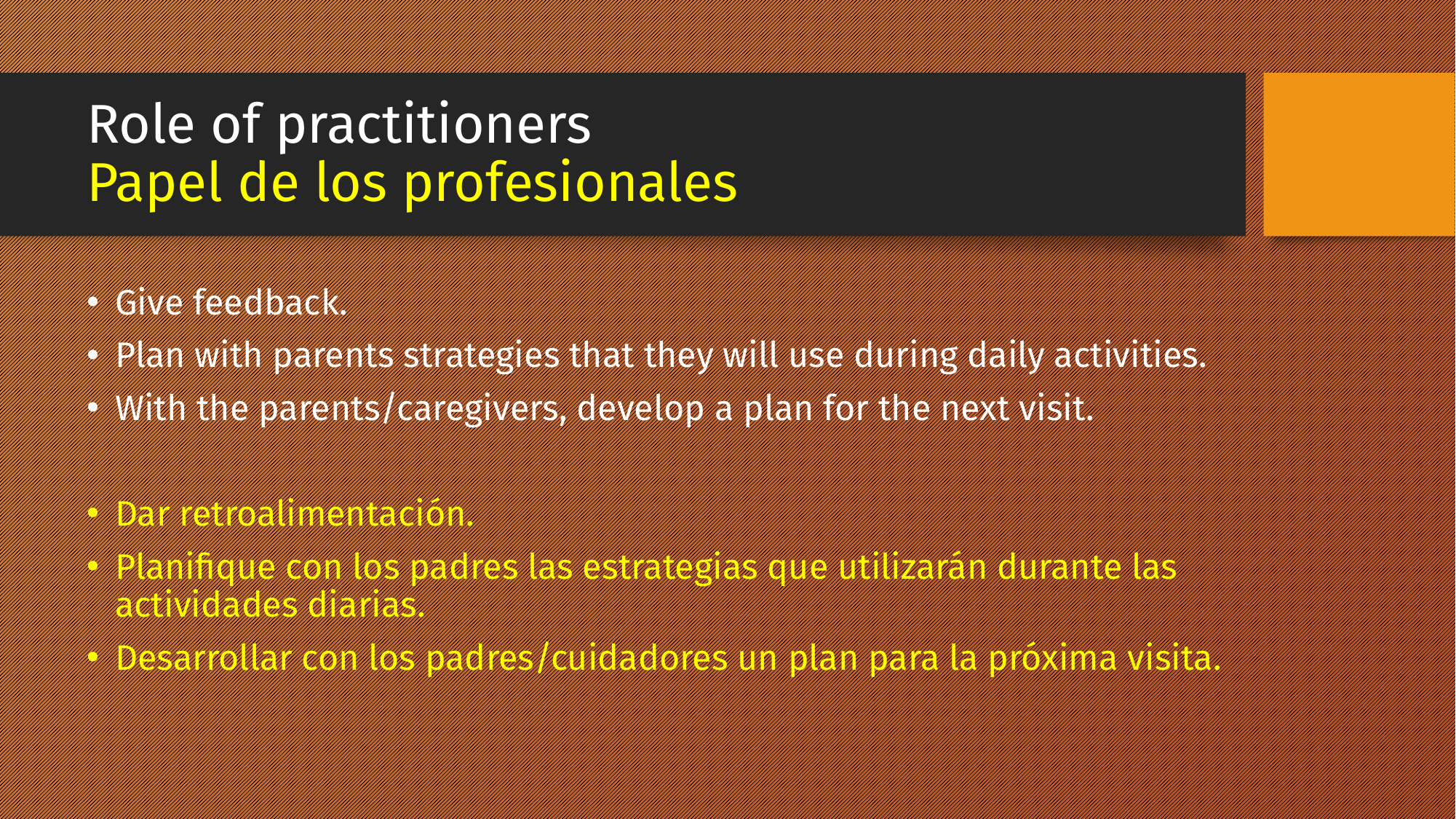

# Role of practitioners Papel de los profesionales
Give feedback.
Plan with parents strategies that they will use during daily activities.
With the parents/caregivers, develop a plan for the next visit.

Dar retroalimentación.
Planifique con los padres las estrategias que utilizarán durante las actividades diarias.
Desarrollar con los padres/cuidadores un plan para la próxima visita.